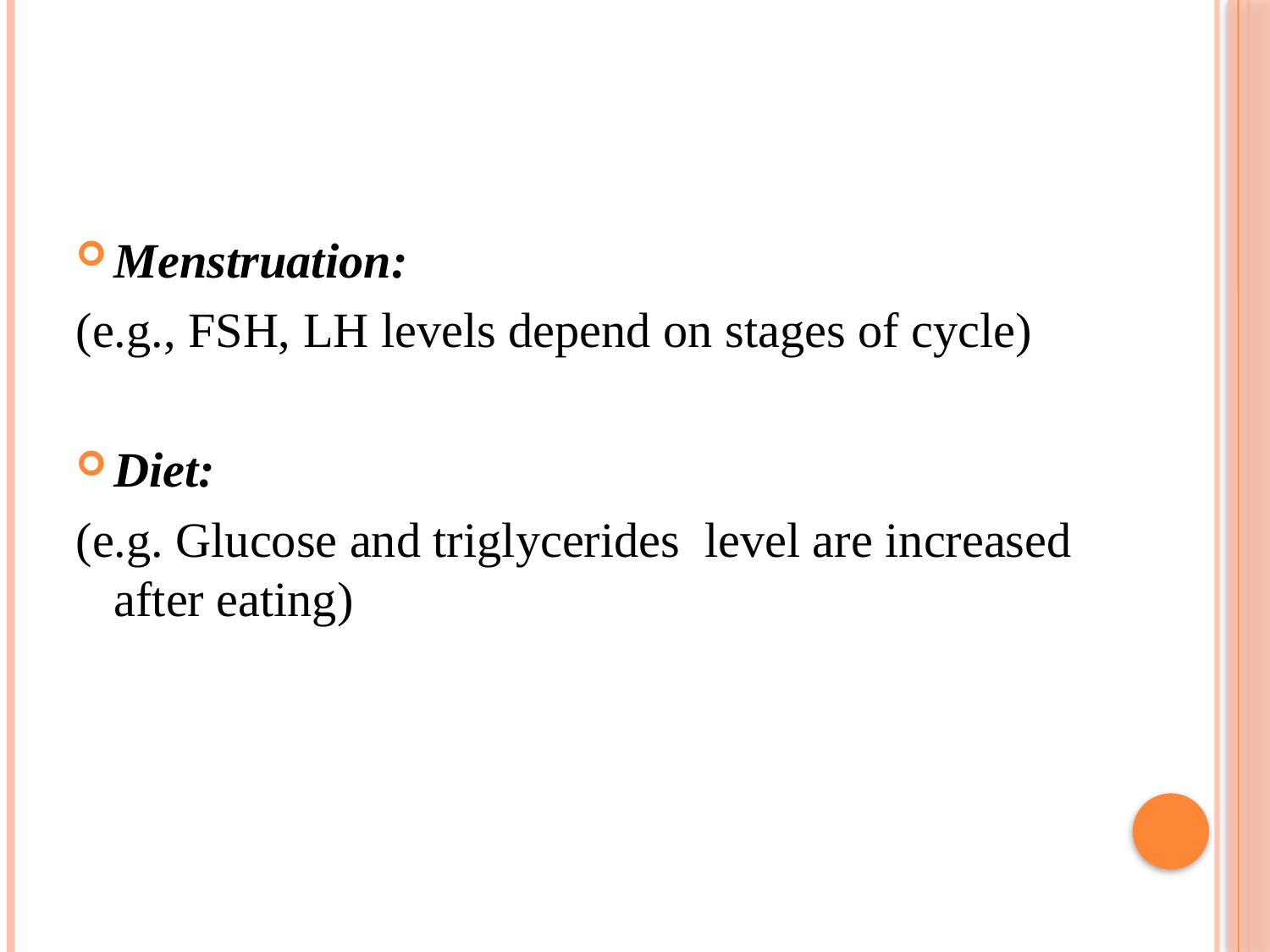

#
Menstruation:
(e.g., FSH, LH levels depend on stages of cycle)

Diet:
(e.g. Glucose and triglycerides  level are increased after eating)